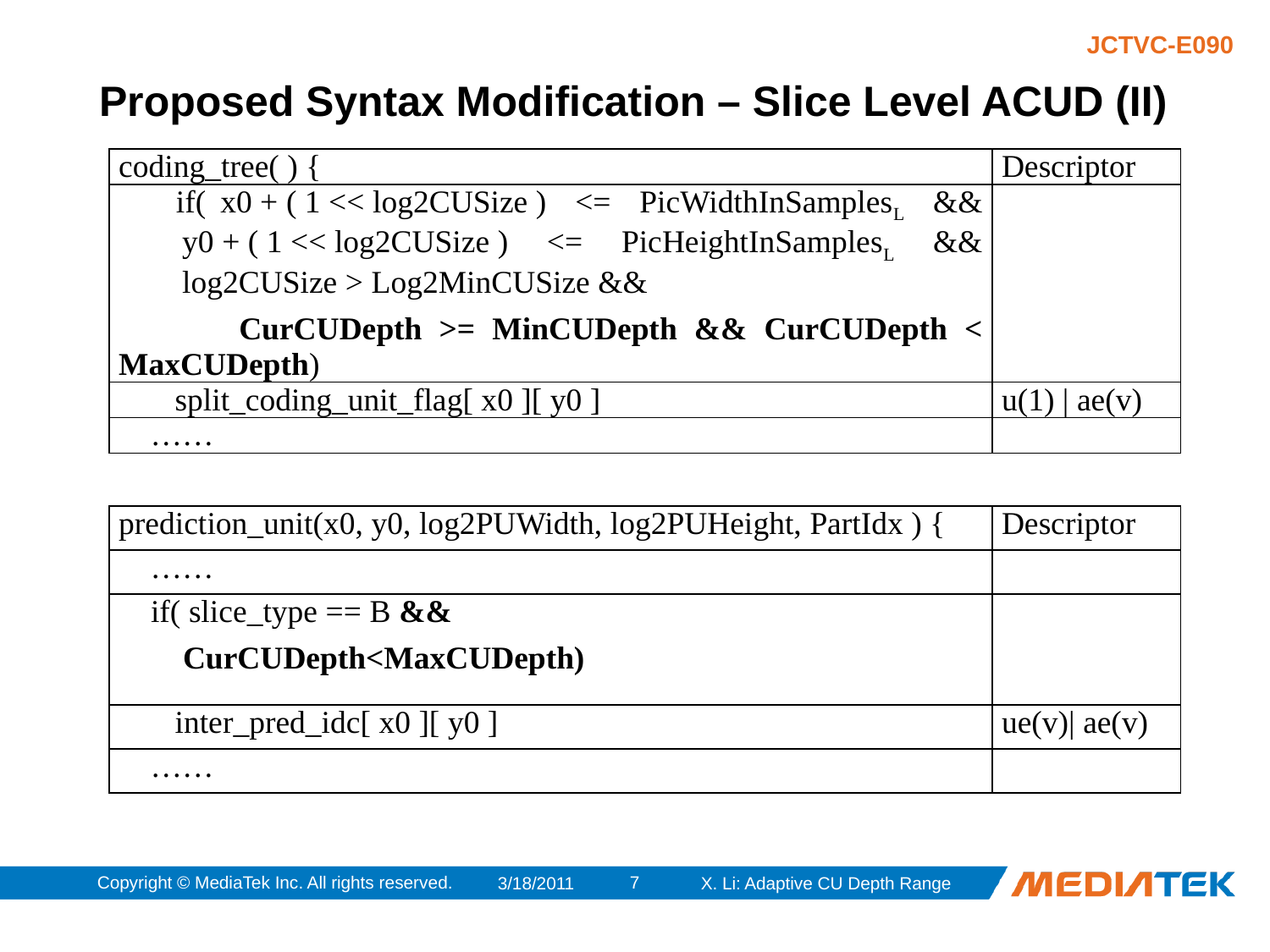

# Proposed Syntax Modification – Slice Level ACUD (II)
| coding\_tree( ) { | Descriptor |
| --- | --- |
| if( x0 + ( 1 << log2CUSize ) <= PicWidthInSamplesL && y0 + ( 1 << log2CUSize ) <= PicHeightInSamplesL && log2CUSize > Log2MinCUSize && CurCUDepth >= MinCUDepth && CurCUDepth < MaxCUDepth) |  |
| split\_coding\_unit\_flag[ x0 ][ y0 ] | u(1) | ae(v) |
| …… |  |
| prediction\_unit(x0, y0, log2PUWidth, log2PUHeight, PartIdx ) { | Descriptor |
| --- | --- |
| …… |  |
| if( slice\_type == B && CurCUDepth<MaxCUDepth) |  |
| inter\_pred\_idc[ x0 ][ y0 ] | ue(v)| ae(v) |
| …… |  |
Copyright © MediaTek Inc. All rights reserved.
7
3/18/2011